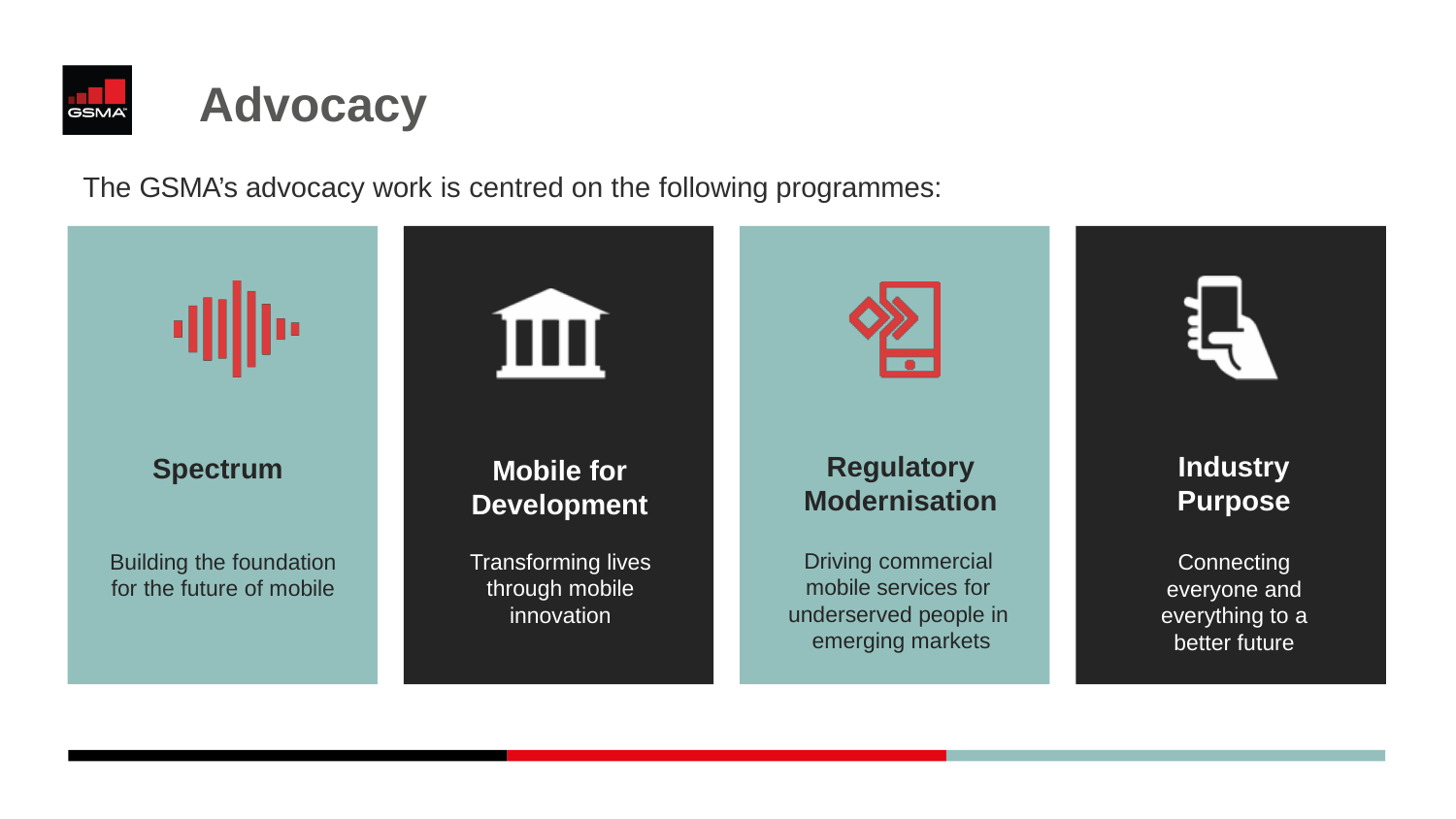

# Advocacy
The GSMA’s advocacy work is centred on the following programmes:

Industry Purpose
Regulatory Modernisation
Spectrum
Mobile for Development
Driving commercial  mobile services for  underserved people in  emerging markets
Building the foundation for the future of mobile
Transforming lives through mobile innovation
Connecting everyone and everything to a better future